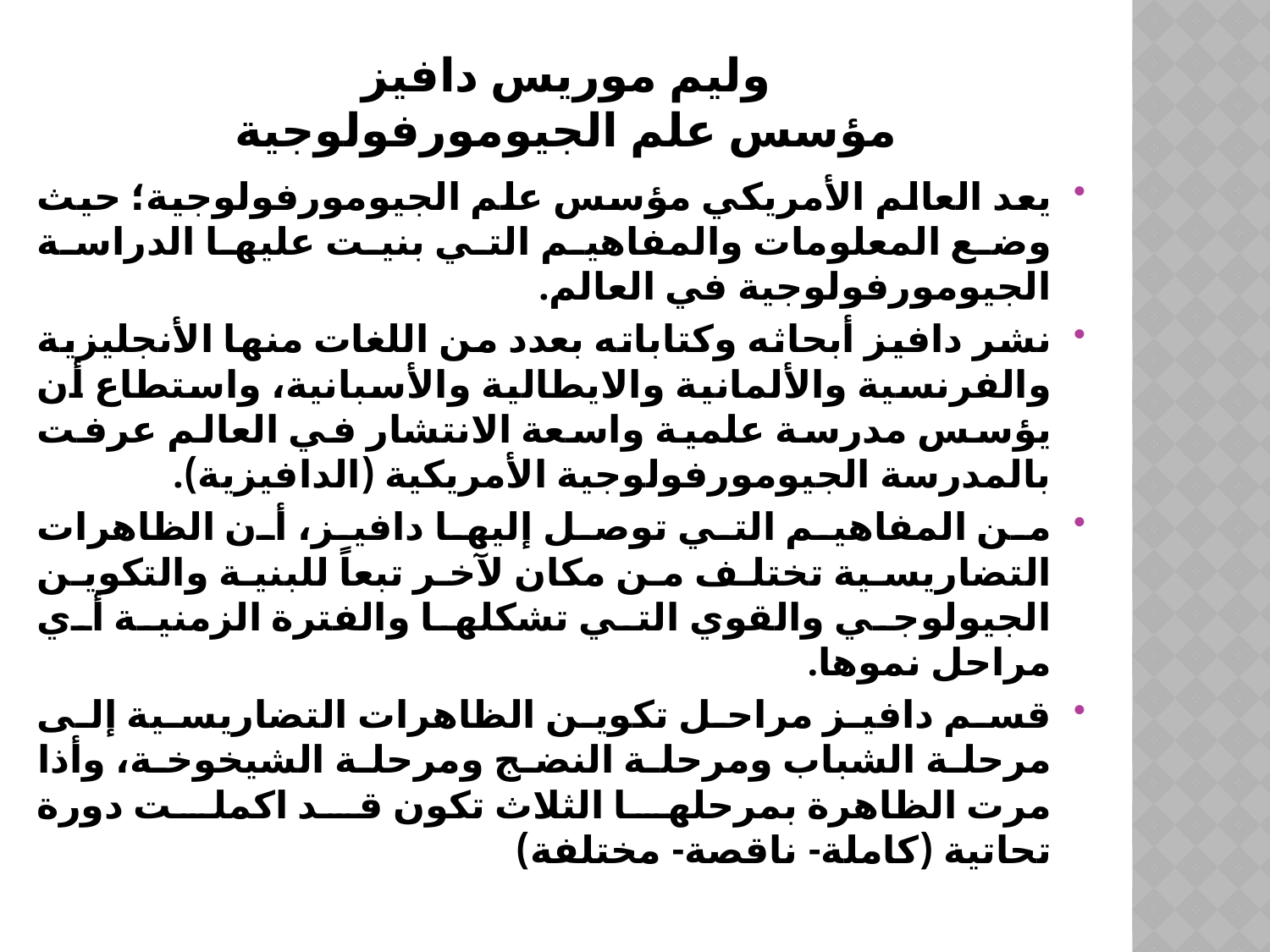

# وليم موريس دافيز مؤسس علم الجيومورفولوجية
يعد العالم الأمريكي مؤسس علم الجيومورفولوجية؛ حيث وضع المعلومات والمفاهيم التي بنيت عليها الدراسة الجيومورفولوجية في العالم.
نشر دافيز أبحاثه وكتاباته بعدد من اللغات منها الأنجليزية والفرنسية والألمانية والايطالية والأسبانية، واستطاع أن يؤسس مدرسة علمية واسعة الانتشار في العالم عرفت بالمدرسة الجيومورفولوجية الأمريكية (الدافيزية).
من المفاهيم التي توصل إليها دافيز، أن الظاهرات التضاريسية تختلف من مكان لآخر تبعاً للبنية والتكوين الجيولوجي والقوي التي تشكلها والفترة الزمنية أي مراحل نموها.
قسم دافيز مراحل تكوين الظاهرات التضاريسية إلى مرحلة الشباب ومرحلة النضج ومرحلة الشيخوخة، وأذا مرت الظاهرة بمرحلها الثلاث تكون قد اكملت دورة تحاتية (كاملة- ناقصة- مختلفة)